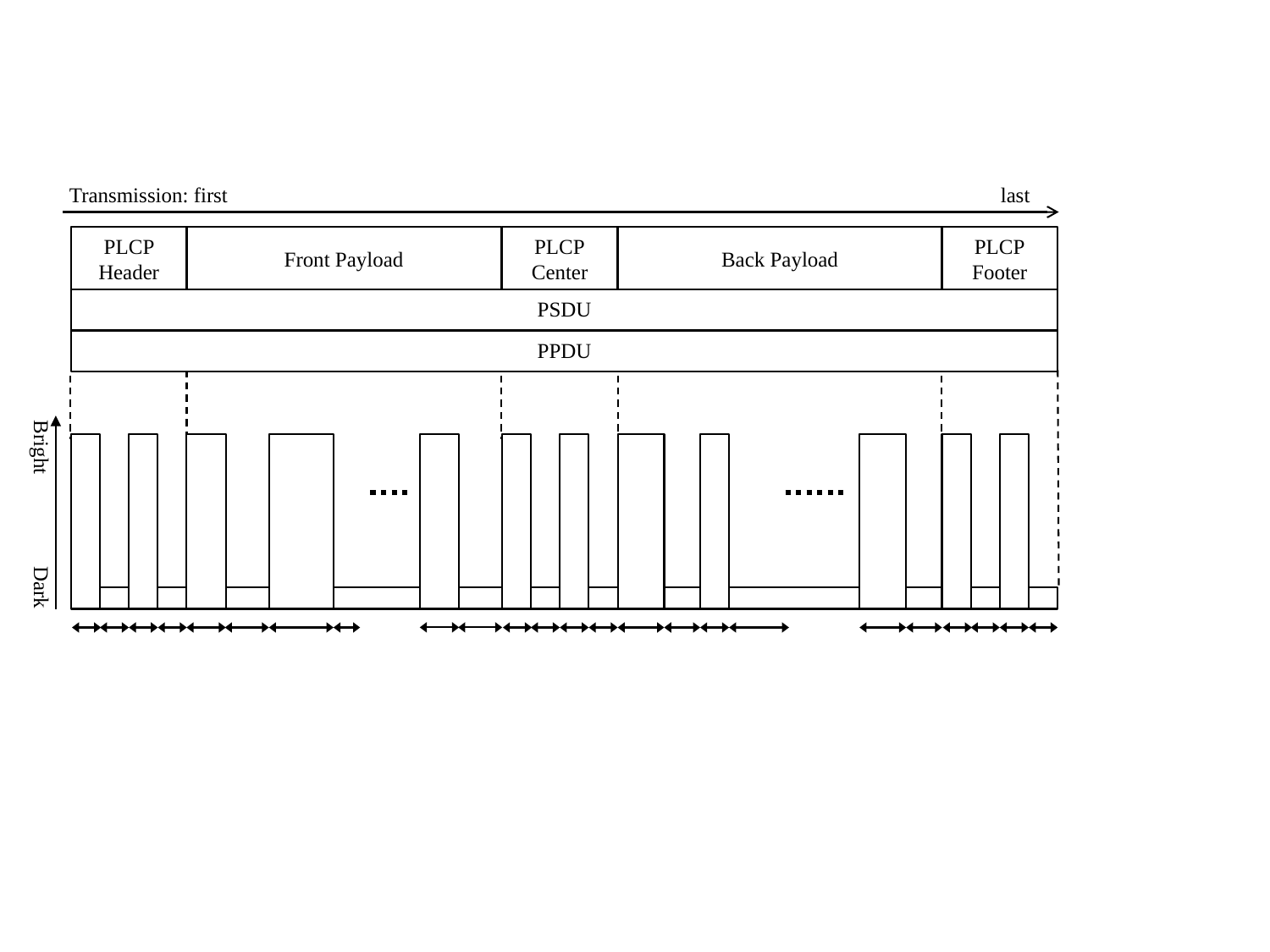

Transmission: first
last
PLCP Header
Front Payload
PLCP
Center
Back Payload
PLCP
Footer
PSDU
PPDU
Bright
Dark